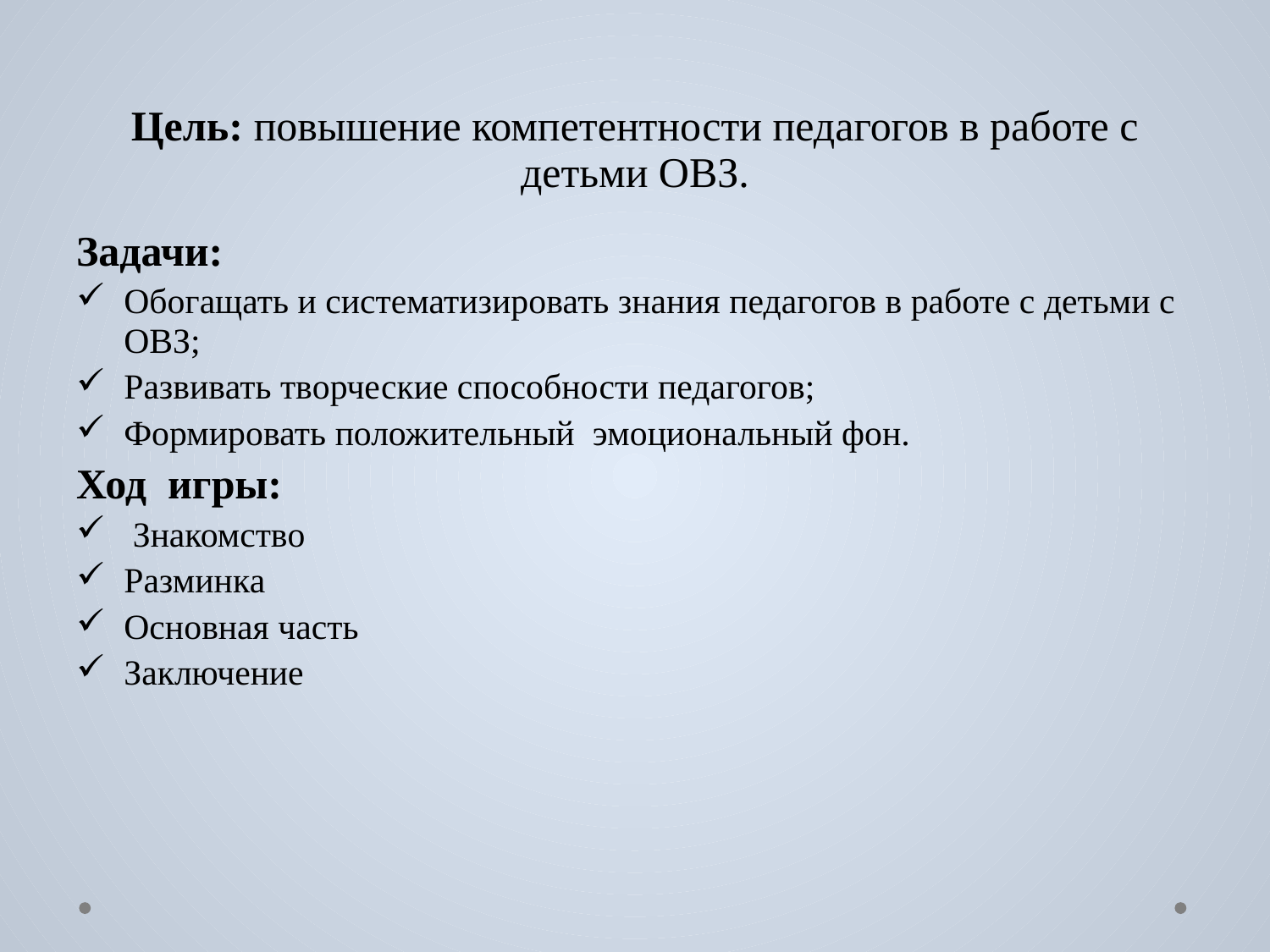

# Цель: повышение компетентности педагогов в работе с детьми ОВЗ.
Задачи:
Обогащать и систематизировать знания педагогов в работе с детьми с ОВЗ;
Развивать творческие способности педагогов;
Формировать положительный  эмоциональный фон.
Ход  игры:
 Знакомство
Разминка
Основная часть
Заключение